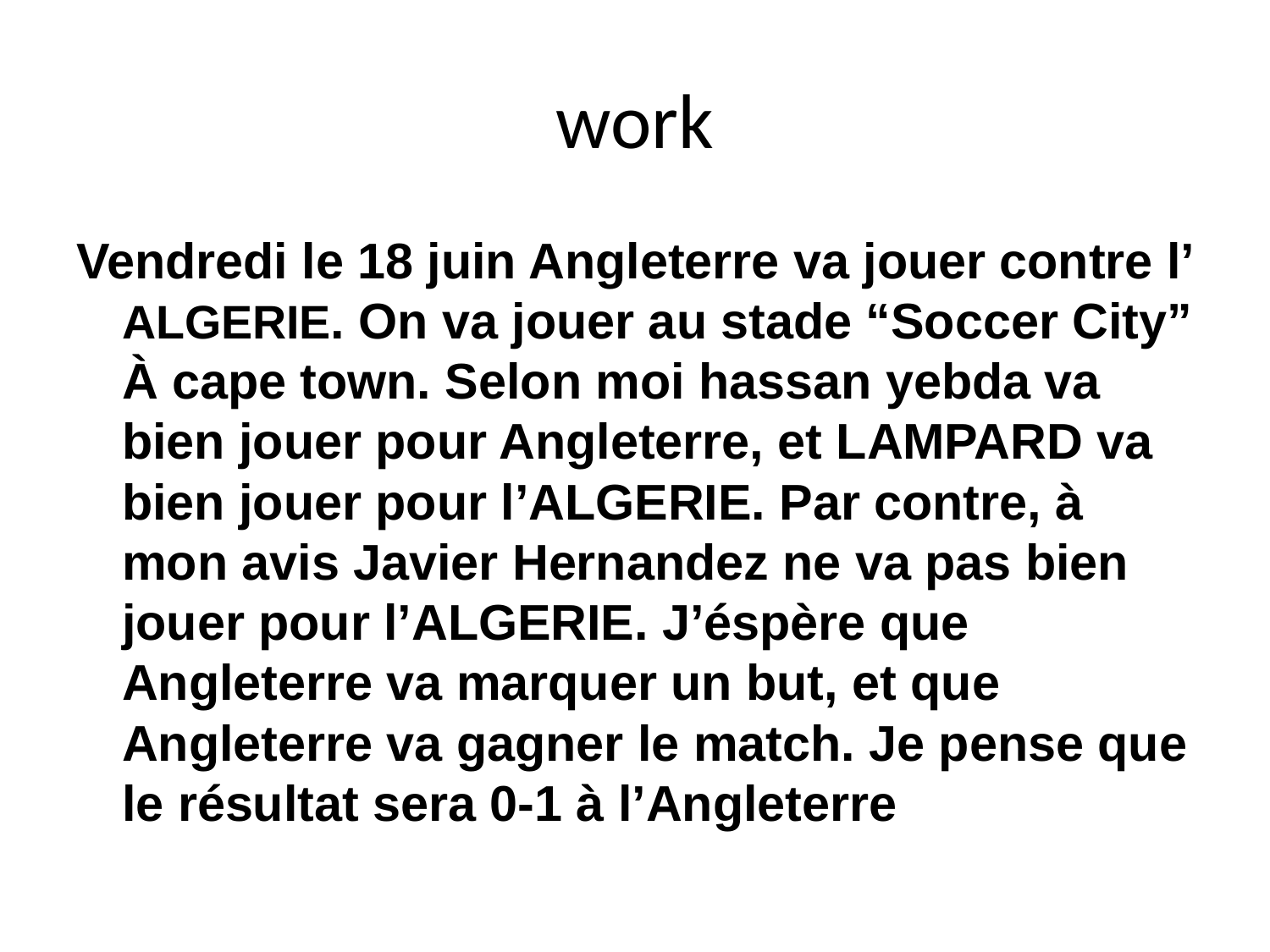

# work
Vendredi le 18 juin Angleterre va jouer contre l’ ALGERIE. On va jouer au stade “Soccer City” À cape town. Selon moi hassan yebda va bien jouer pour Angleterre, et LAMPARD va bien jouer pour l’ALGERIE. Par contre, à mon avis Javier Hernandez ne va pas bien jouer pour l’ALGERIE. J’éspère que Angleterre va marquer un but, et que Angleterre va gagner le match. Je pense que le résultat sera 0-1 à l’Angleterre